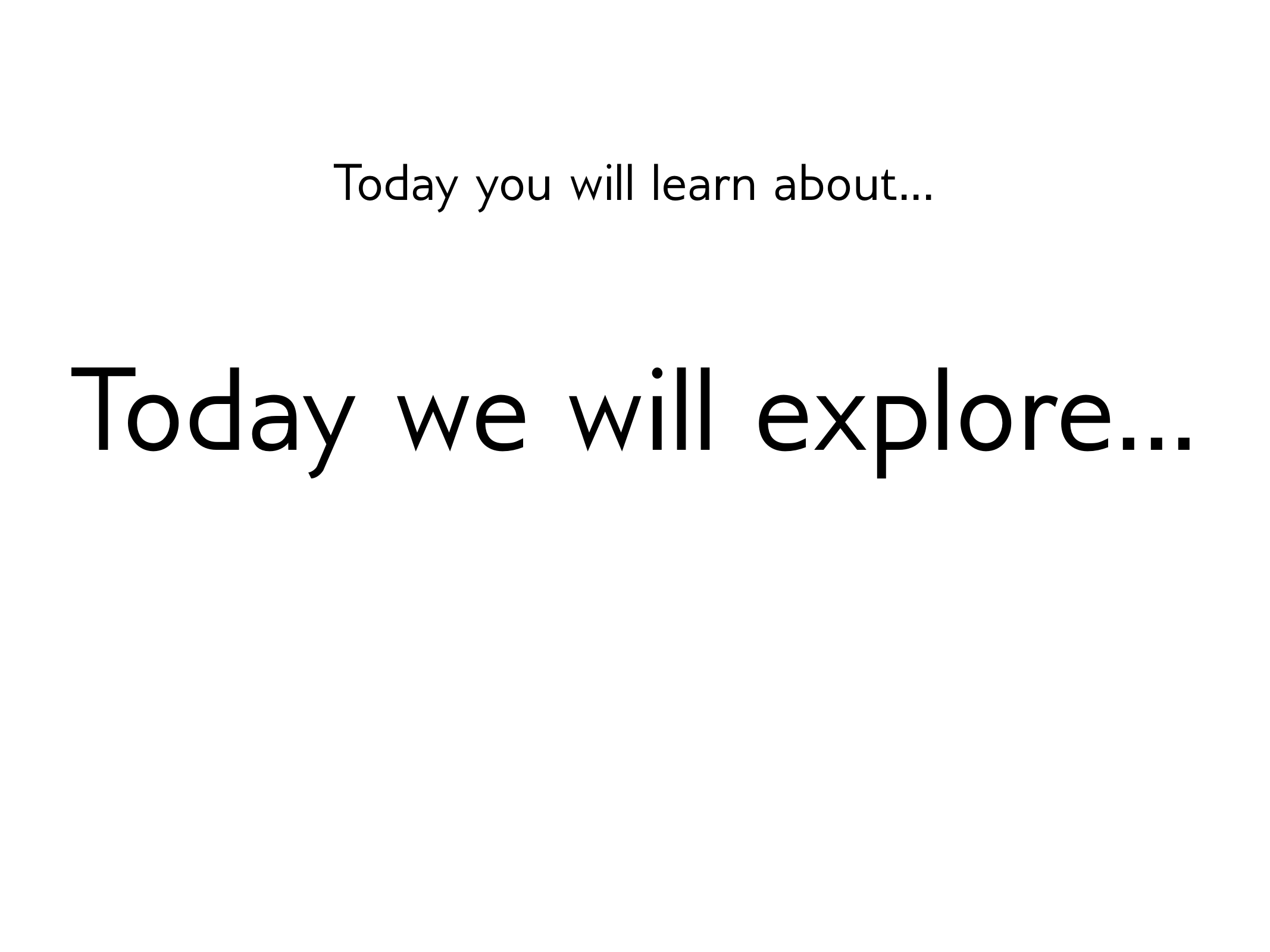

Today you will learn about...
Today we will explore...